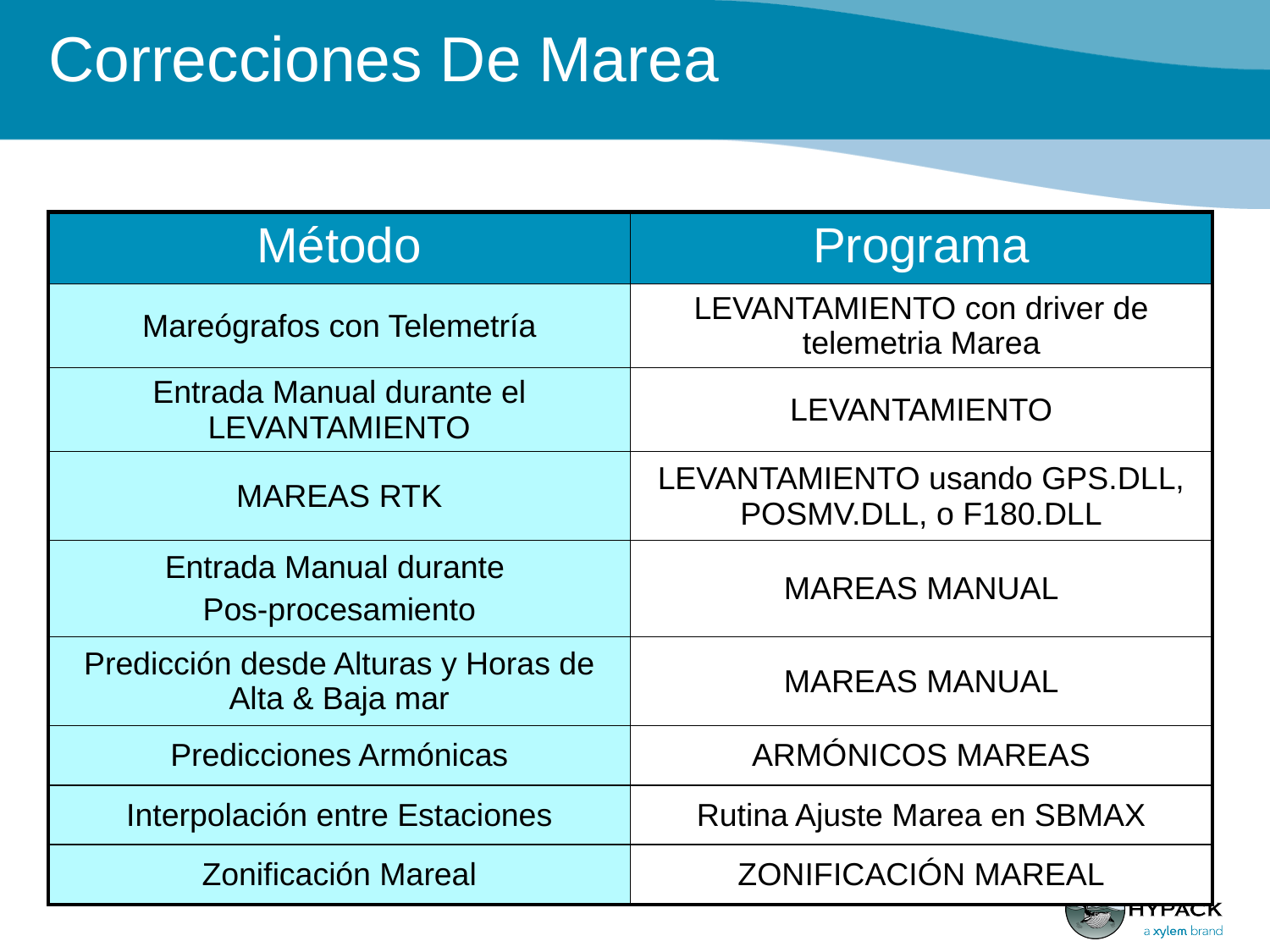

# Correcciones De Marea
| Método | Programa |
| --- | --- |
| Mareógrafos con Telemetría | LEVANTAMIENTO con driver de telemetria Marea |
| Entrada Manual durante el LEVANTAMIENTO | LEVANTAMIENTO |
| MAREAS RTK | LEVANTAMIENTO usando GPS.DLL, POSMV.DLL, o F180.DLL |
| Entrada Manual durante Pos-procesamiento | MAREAS MANUAL |
| Predicción desde Alturas y Horas de Alta & Baja mar | MAREAS MANUAL |
| Predicciones Armónicas | ARMÓNICOS MAREAS |
| Interpolación entre Estaciones | Rutina Ajuste Marea en SBMAX |
| Zonificación Mareal | ZONIFICACIÓN MAREAL |